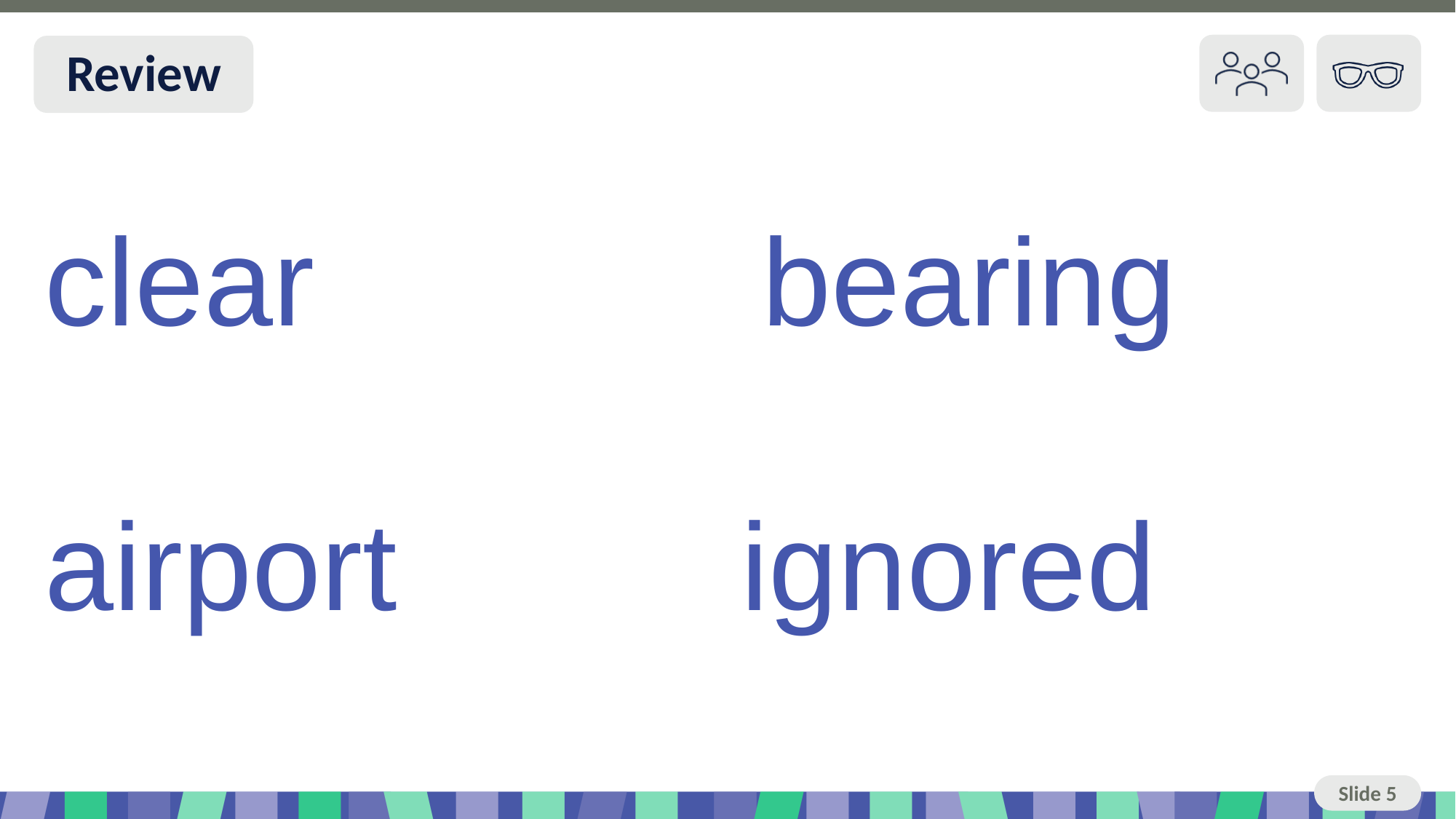

Slide 5 Review You do
clear             bearing
airport          ignored